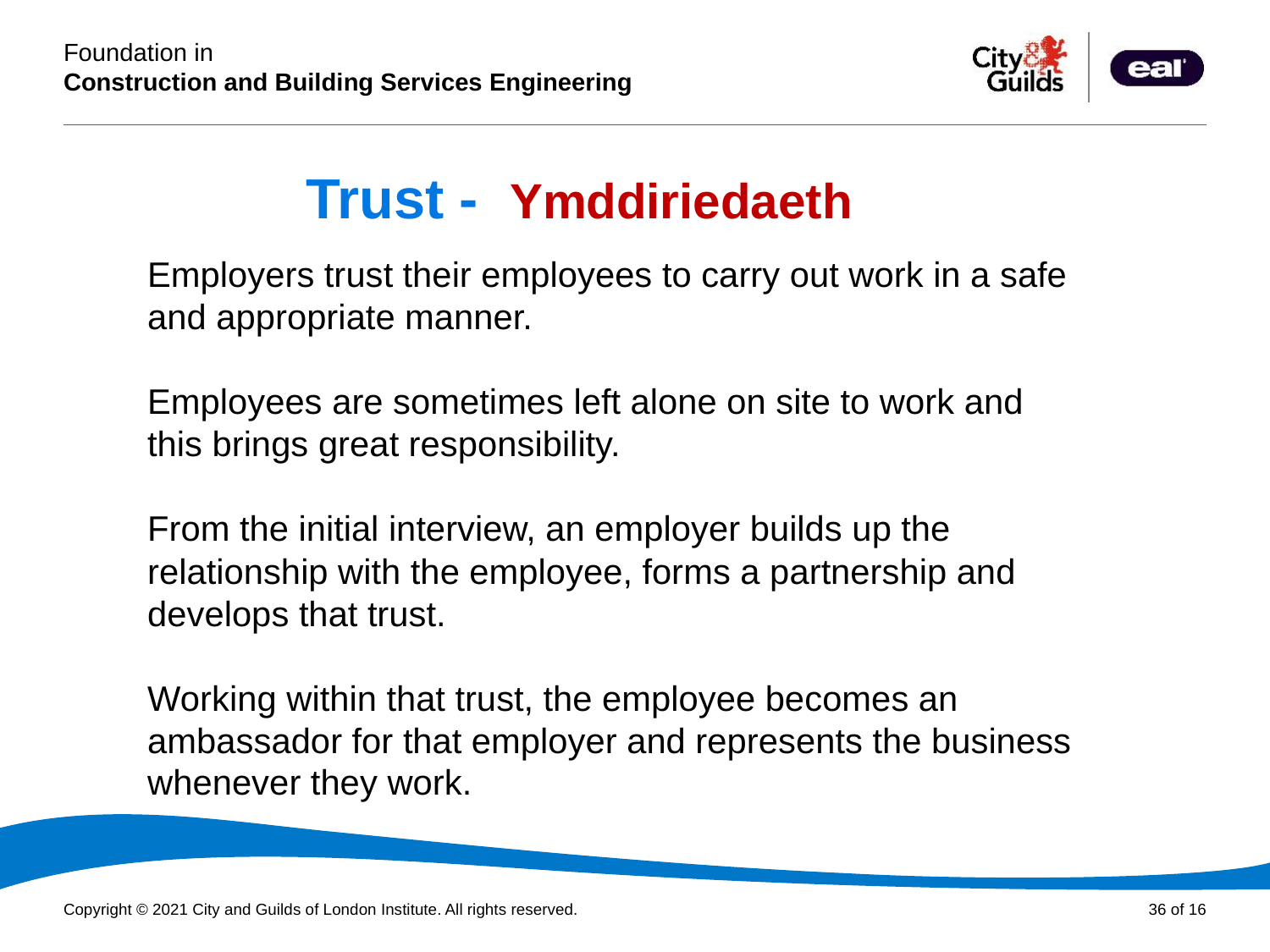

Trust -  Ymddiriedaeth ​
Employers trust their employees to carry out work in a safe and appropriate manner.​

Employees are sometimes left alone on site to work and this brings great responsibility.​

From the initial interview, an employer builds up the relationship with the employee, forms a partnership and develops that trust.​

Working within that trust, the employee becomes an ambassador for that employer and represents the business whenever they work.​